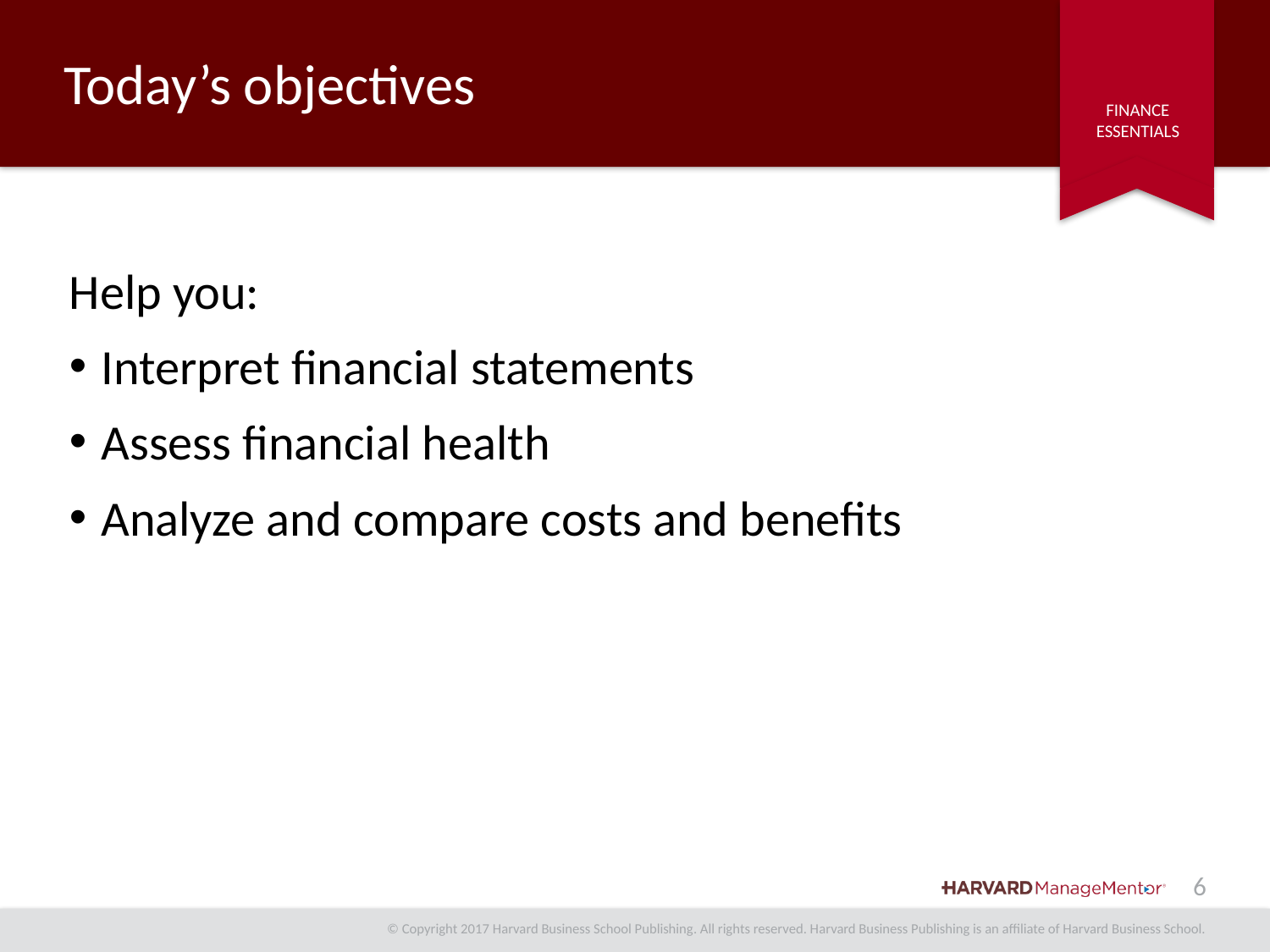

# Today’s objectives
Help you:
Interpret financial statements
Assess financial health
Analyze and compare costs and benefits